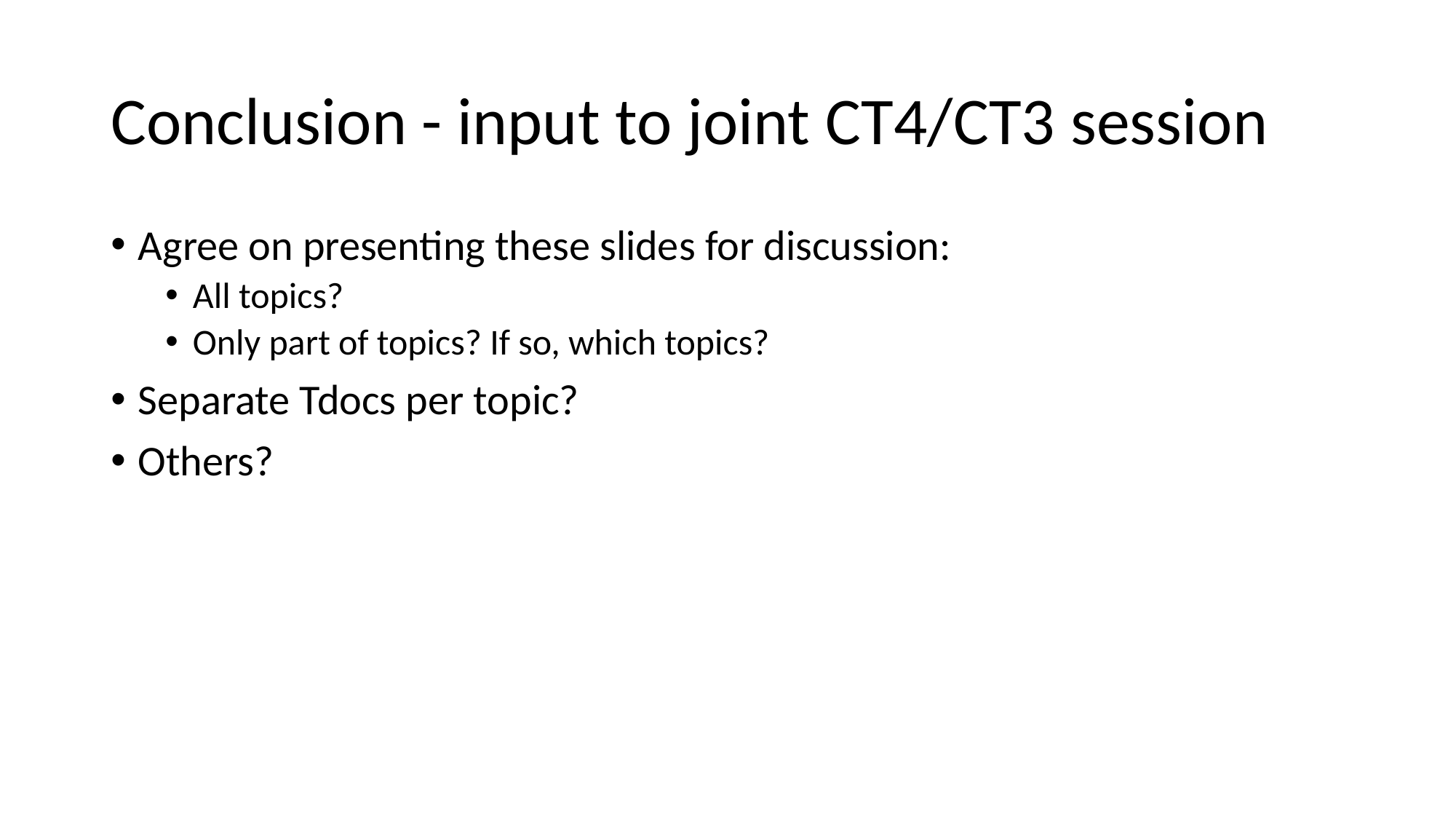

# Conclusion - input to joint CT4/CT3 session
Agree on presenting these slides for discussion:
All topics?
Only part of topics? If so, which topics?
Separate Tdocs per topic?
Others?